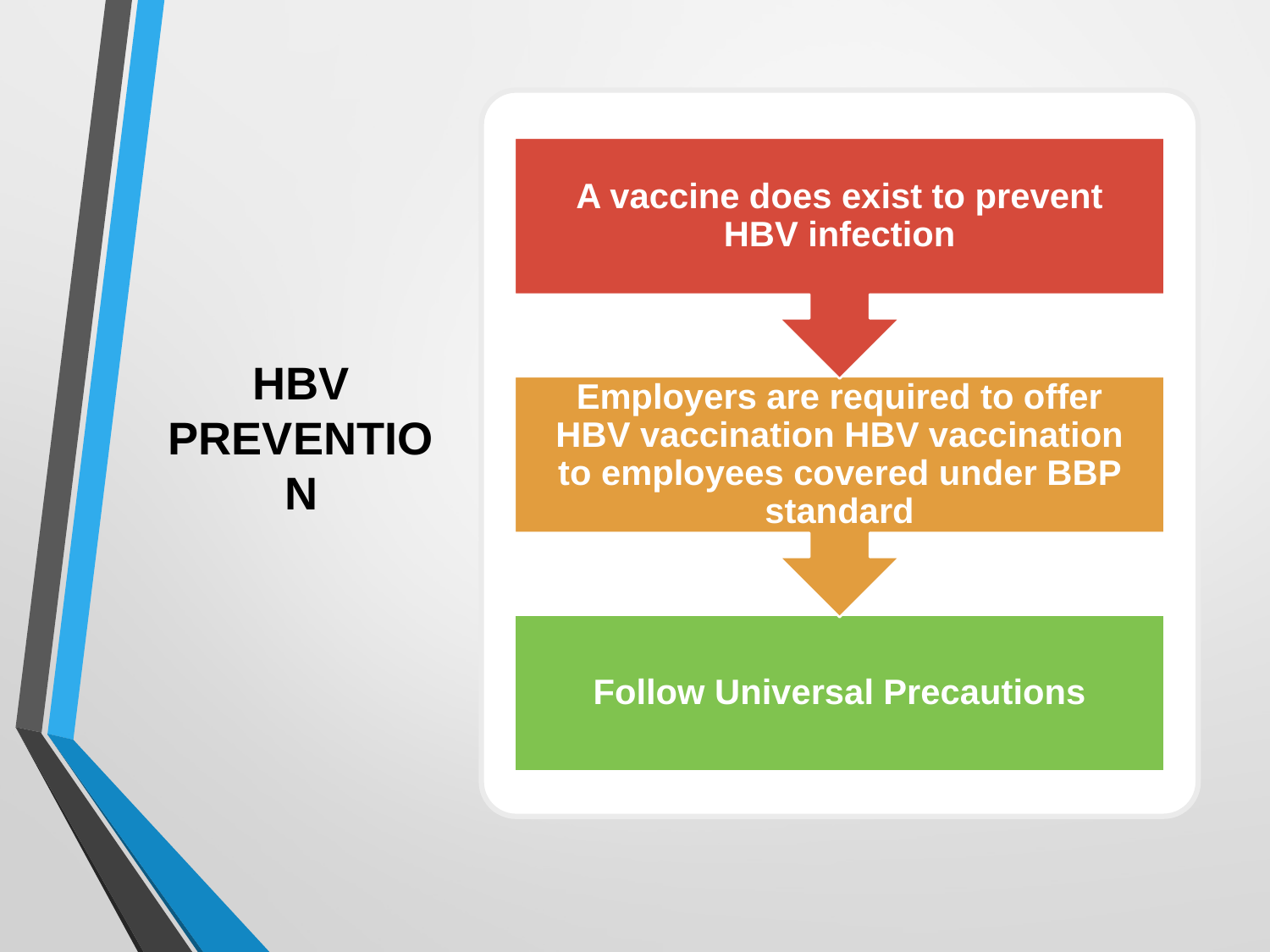

Follow Universal Precautions
Employers are required to offer HBV vaccination HBV vaccination to employees covered under BBP standard
A vaccine does exist to prevent HBV infection
# HBV PREVENTION